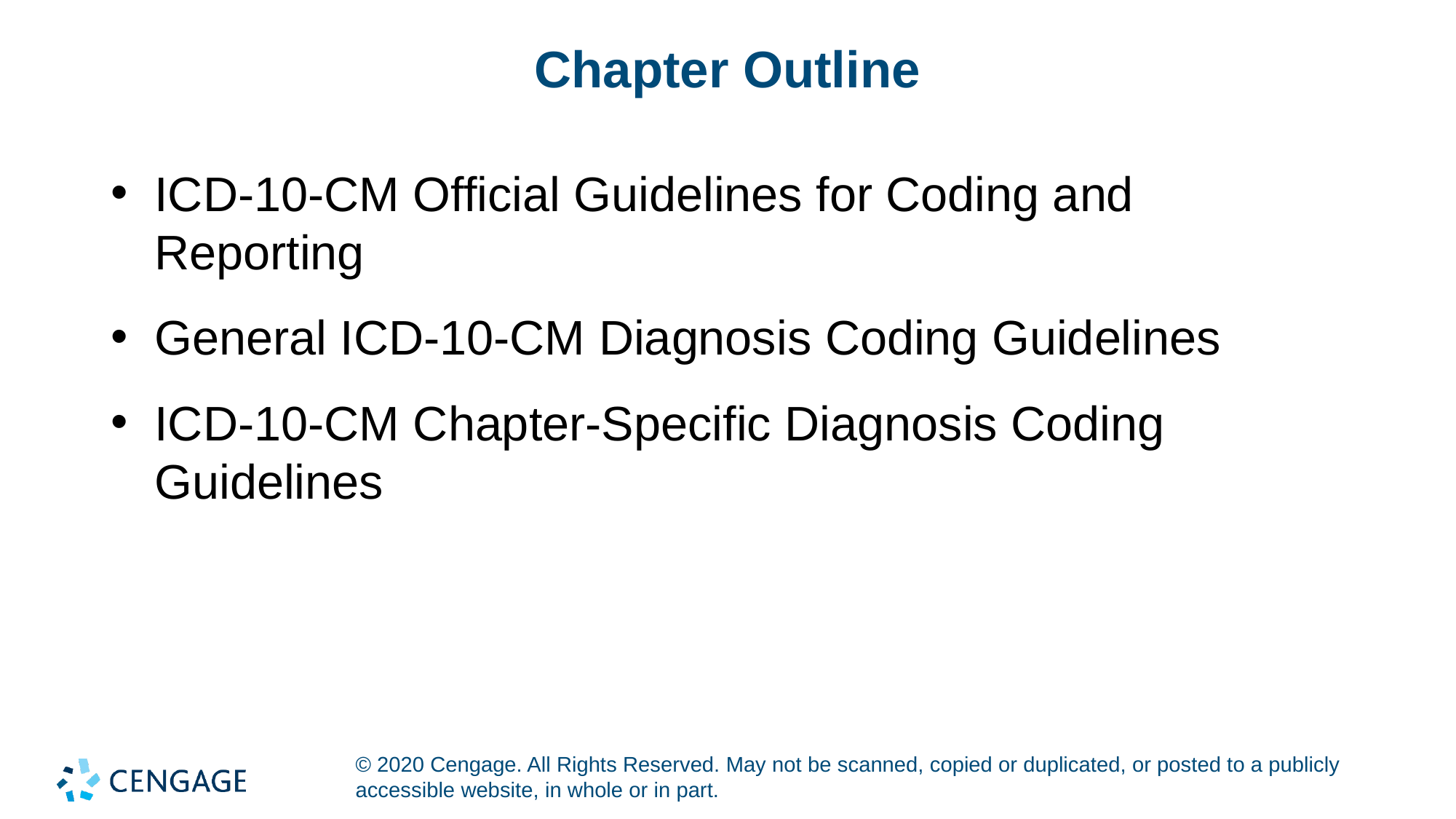

# Chapter Outline
ICD-10-CM Official Guidelines for Coding and Reporting
General ICD-10-CM Diagnosis Coding Guidelines
ICD-10-CM Chapter-Specific Diagnosis Coding Guidelines